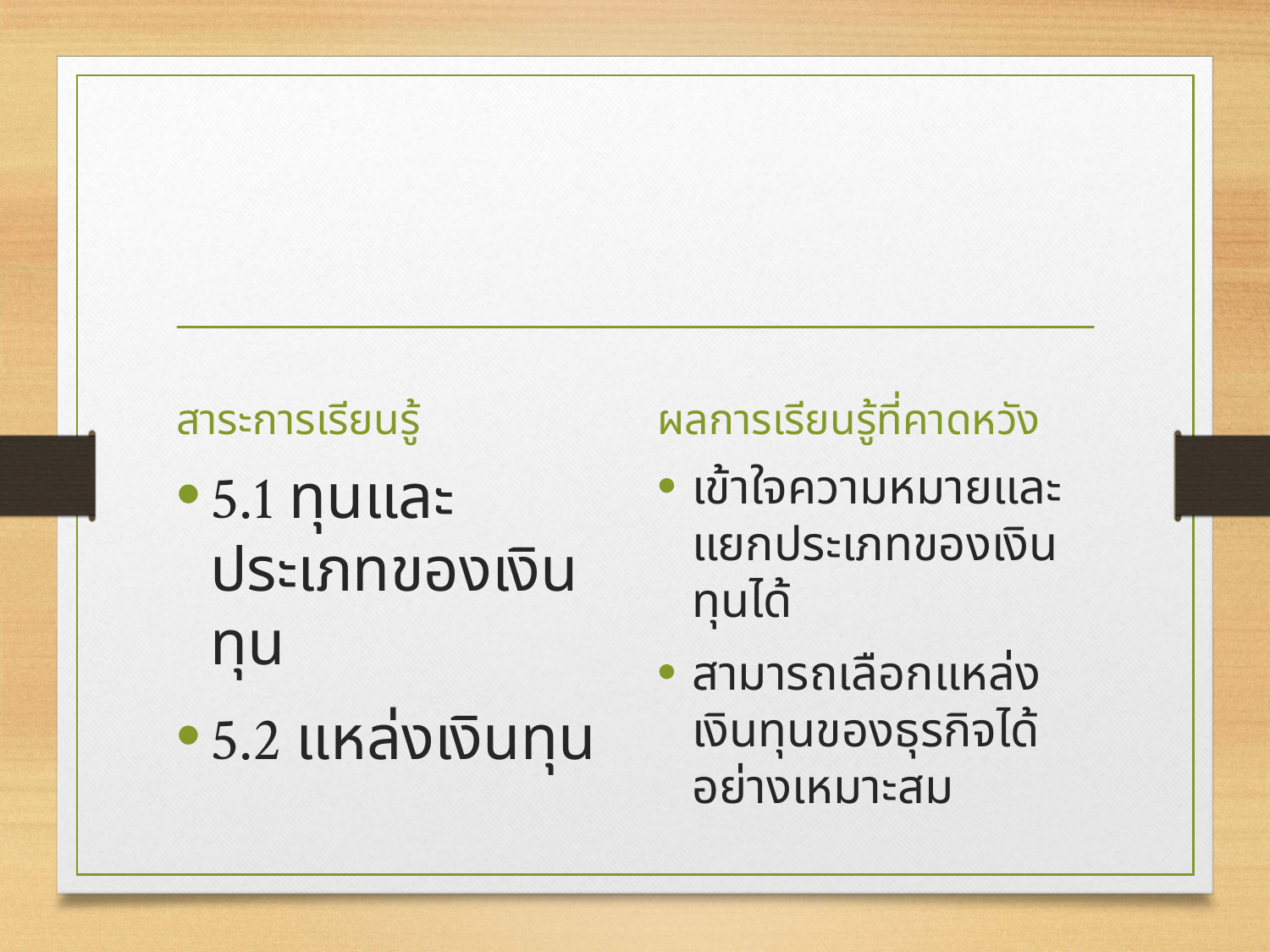

#
สาระการเรียนรู้
ผลการเรียนรู้ที่คาดหวัง
5.1 ทุนและประเภทของเงินทุน
5.2 แหล่งเงินทุน

เข้าใจความหมายและแยกประเภทของเงินทุนได้
สามารถเลือกแหล่งเงินทุนของธุรกิจได้อย่างเหมาะสม